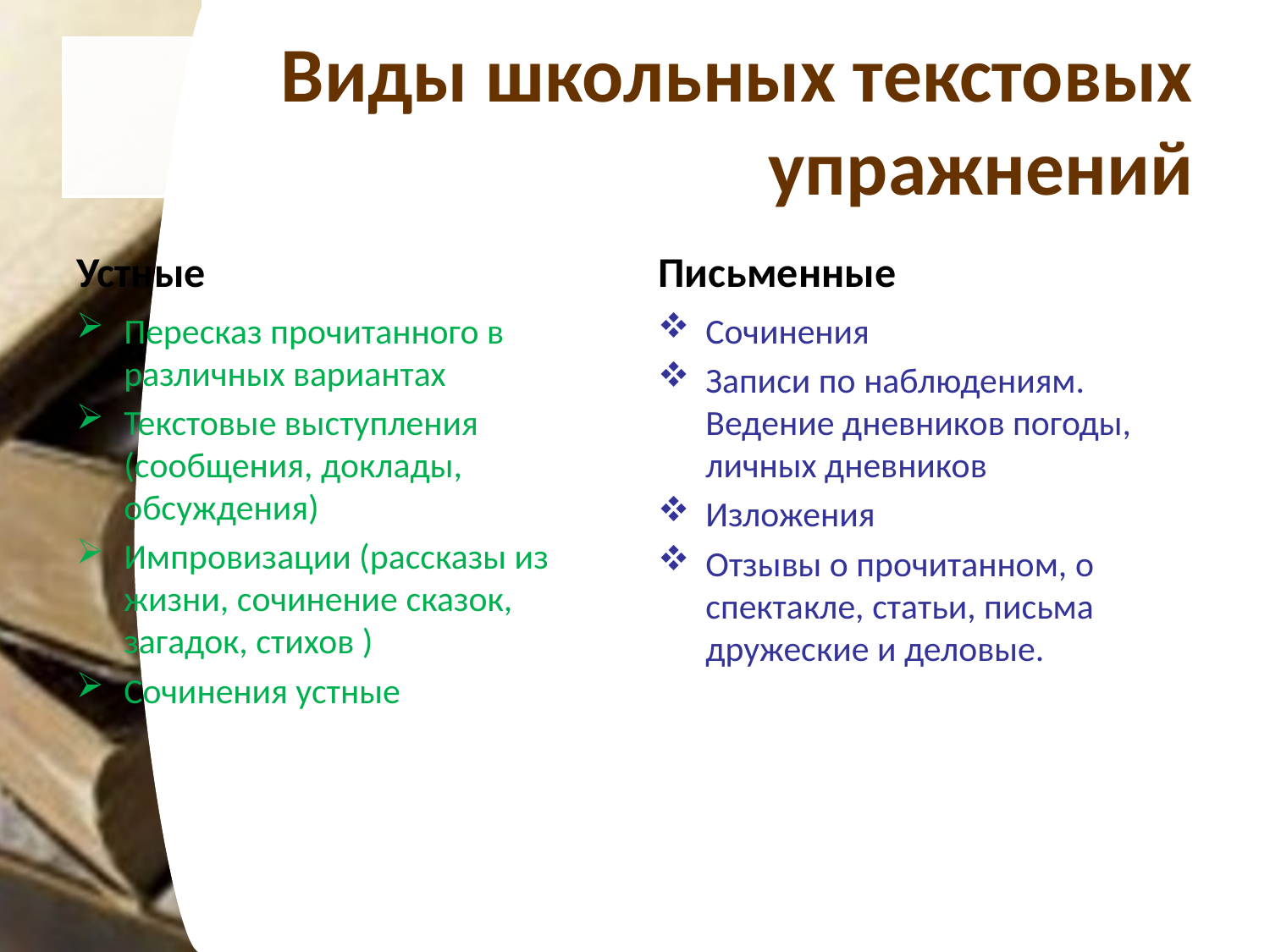

# Виды школьных текстовых упражнений
Устные
Письменные
Пересказ прочитанного в различных вариантах
Текстовые выступления (сообщения, доклады, обсуждения)
Импровизации (рассказы из жизни, сочинение сказок, загадок, стихов )
Сочинения устные
Сочинения
Записи по наблюдениям. Ведение дневников погоды, личных дневников
Изложения
Отзывы о прочитанном, о спектакле, статьи, письма дружеские и деловые.